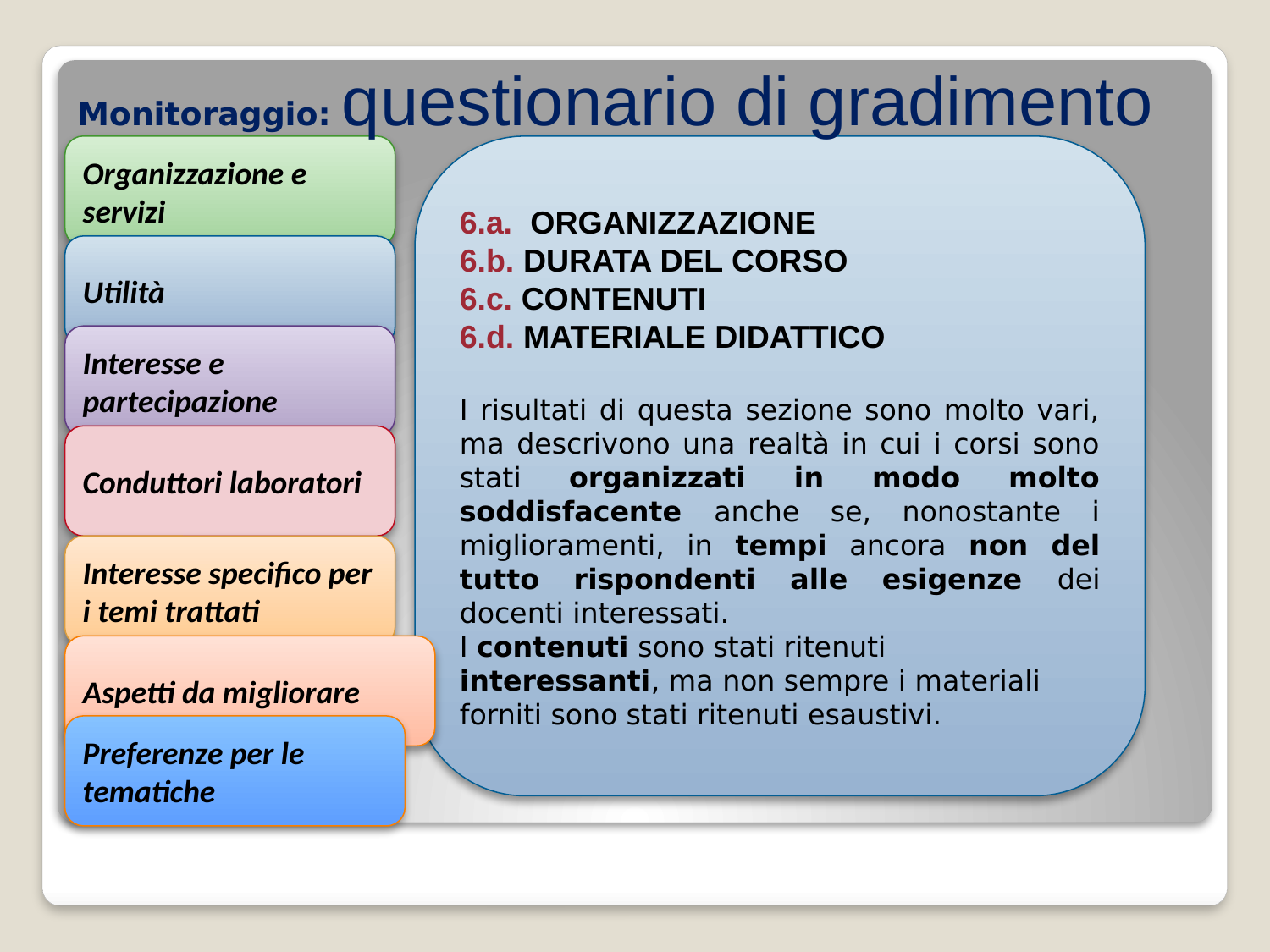

Monitoraggio: questionario di gradimento
Organizzazione e servizi
6.a.  ORGANIZZAZIONE
6.b. DURATA DEL CORSO
6.c. CONTENUTI
6.d. MATERIALE DIDATTICO

I risultati di questa sezione sono molto vari, ma descrivono una realtà in cui i corsi sono stati organizzati in modo molto soddisfacente anche se, nonostante i miglioramenti, in tempi ancora non del tutto rispondenti alle esigenze dei docenti interessati.
I contenuti sono stati ritenuti  interessanti, ma non sempre i materiali forniti sono stati ritenuti esaustivi.
Utilità
Interesse e partecipazione
Conduttori laboratori
Interesse specifico per i temi trattati
Aspetti da migliorare
Preferenze per le tematiche